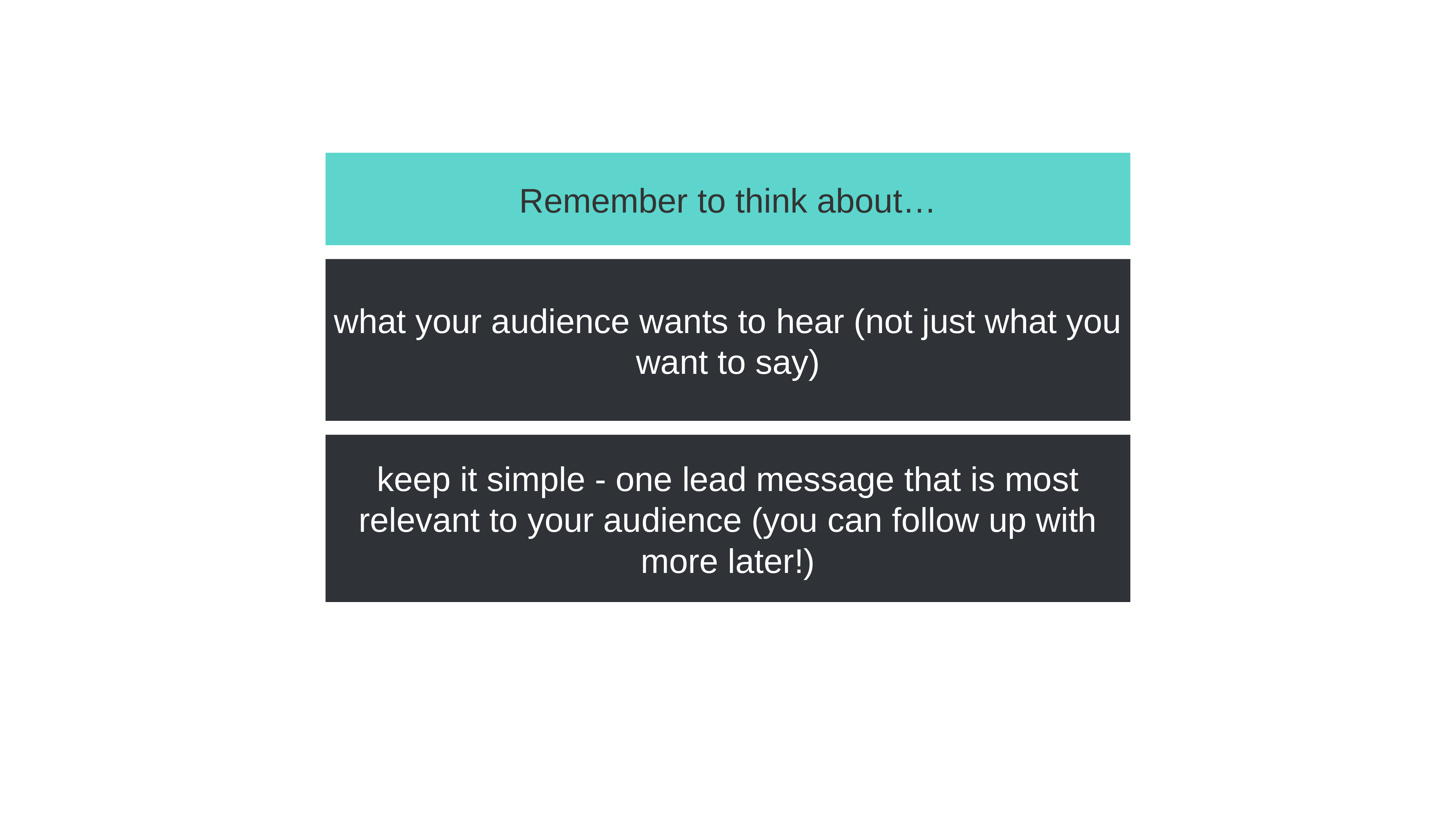

Remember to think about…
what your audience wants to hear (not just what you want to say)
keep it simple - one lead message that is most relevant to your audience (you can follow up with more later!)